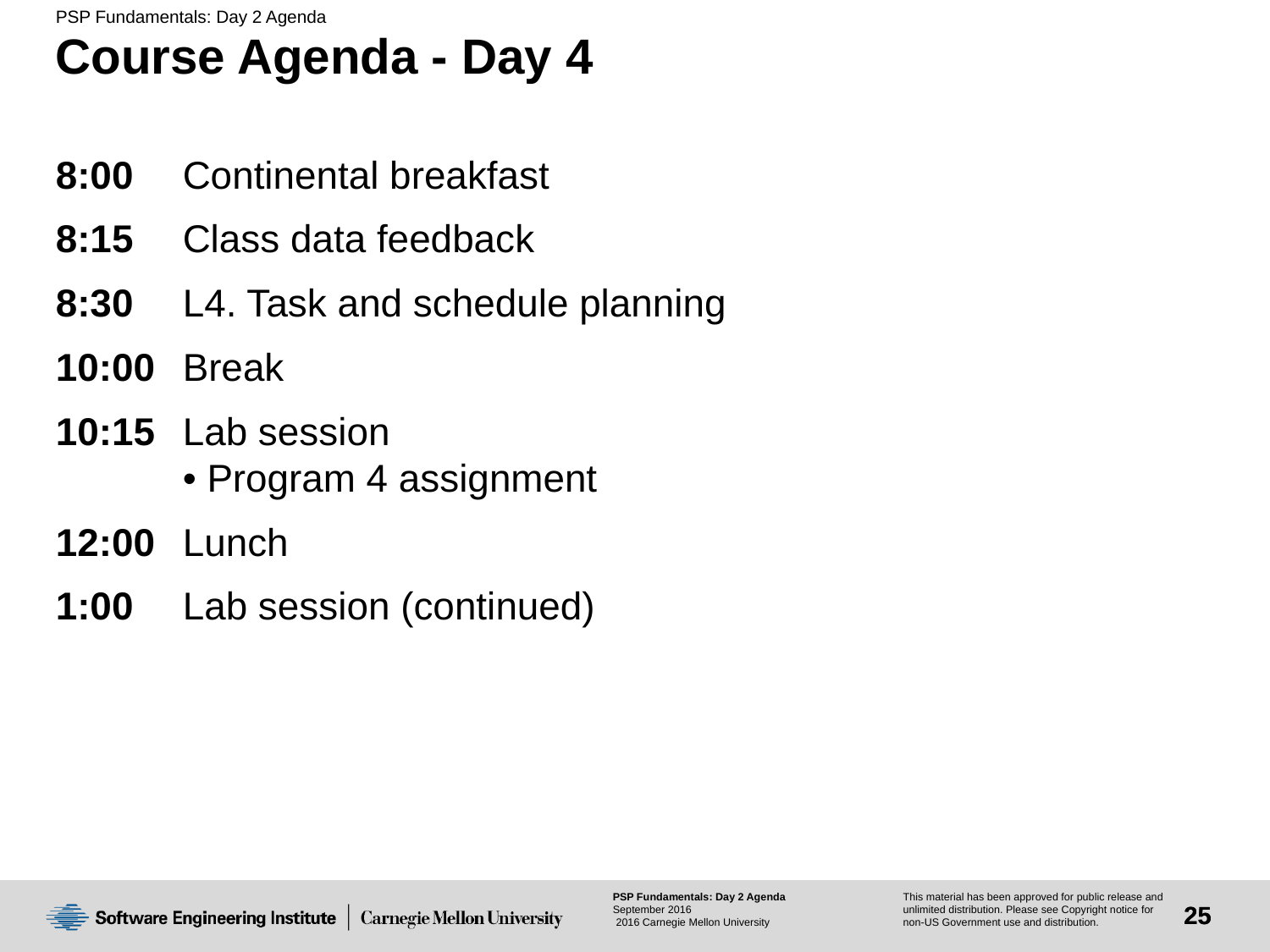

# Course Agenda - Day 4
8:00	Continental breakfast
8:15	Class data feedback
8:30	L4. Task and schedule planning
10:00	Break
10:15	Lab session
	• Program 4 assignment
12:00	Lunch
1:00	Lab session (continued)